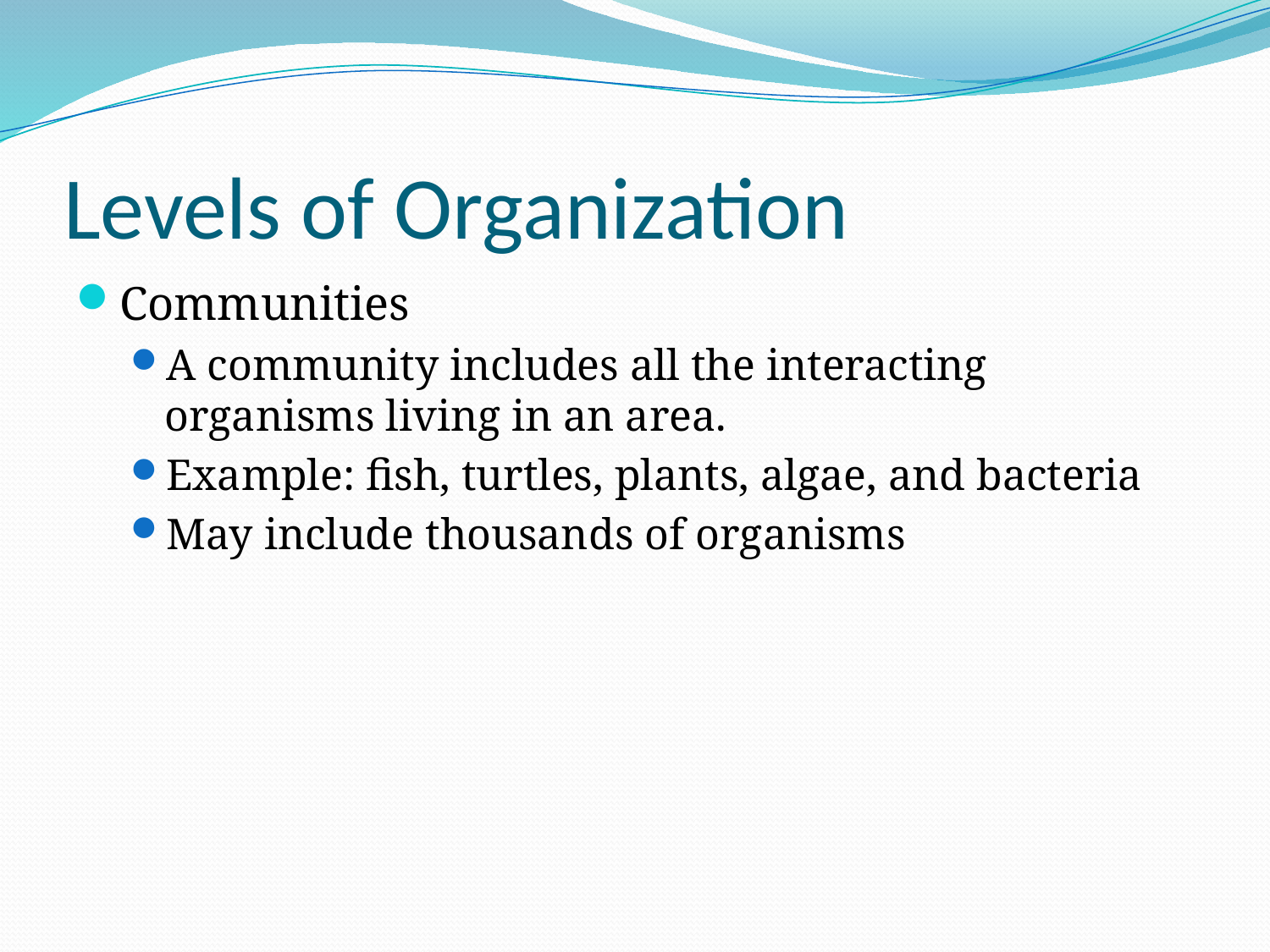

# Levels of Organization
Communities
A community includes all the interacting organisms living in an area.
Example: fish, turtles, plants, algae, and bacteria
May include thousands of organisms